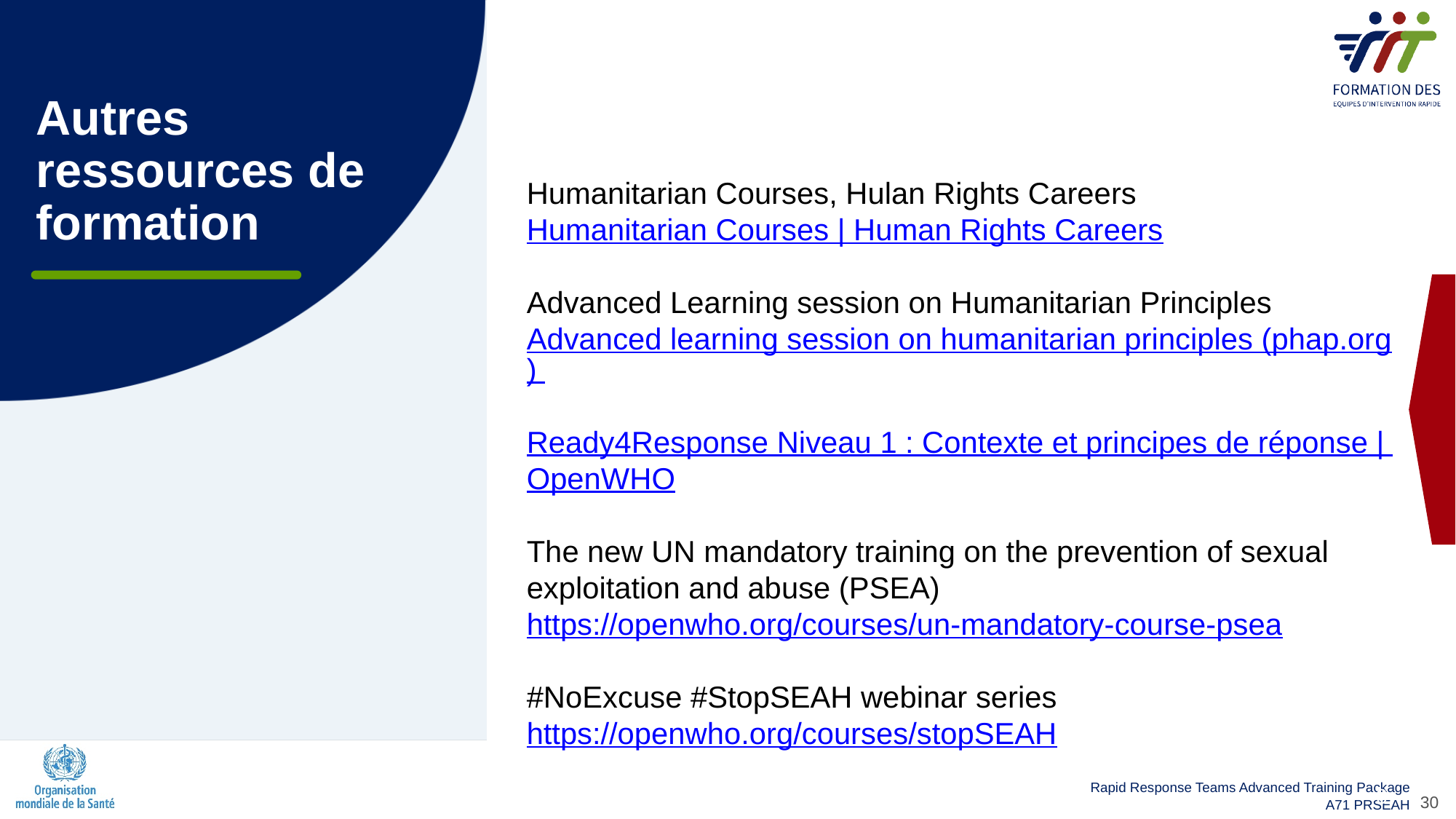

# Autres ressources de formation

Humanitarian Courses, Hulan Rights Careers
Humanitarian Courses | Human Rights Careers

Advanced Learning session on Humanitarian Principles
Advanced learning session on humanitarian principles (phap.org)

Ready4Response Niveau 1 : Contexte et principes de réponse | OpenWHO

The new UN mandatory training on the prevention of sexual exploitation and abuse (PSEA)
https://openwho.org/courses/un-mandatory-course-psea

#NoExcuse #StopSEAH webinar series
https://openwho.org/courses/stopSEAH

30